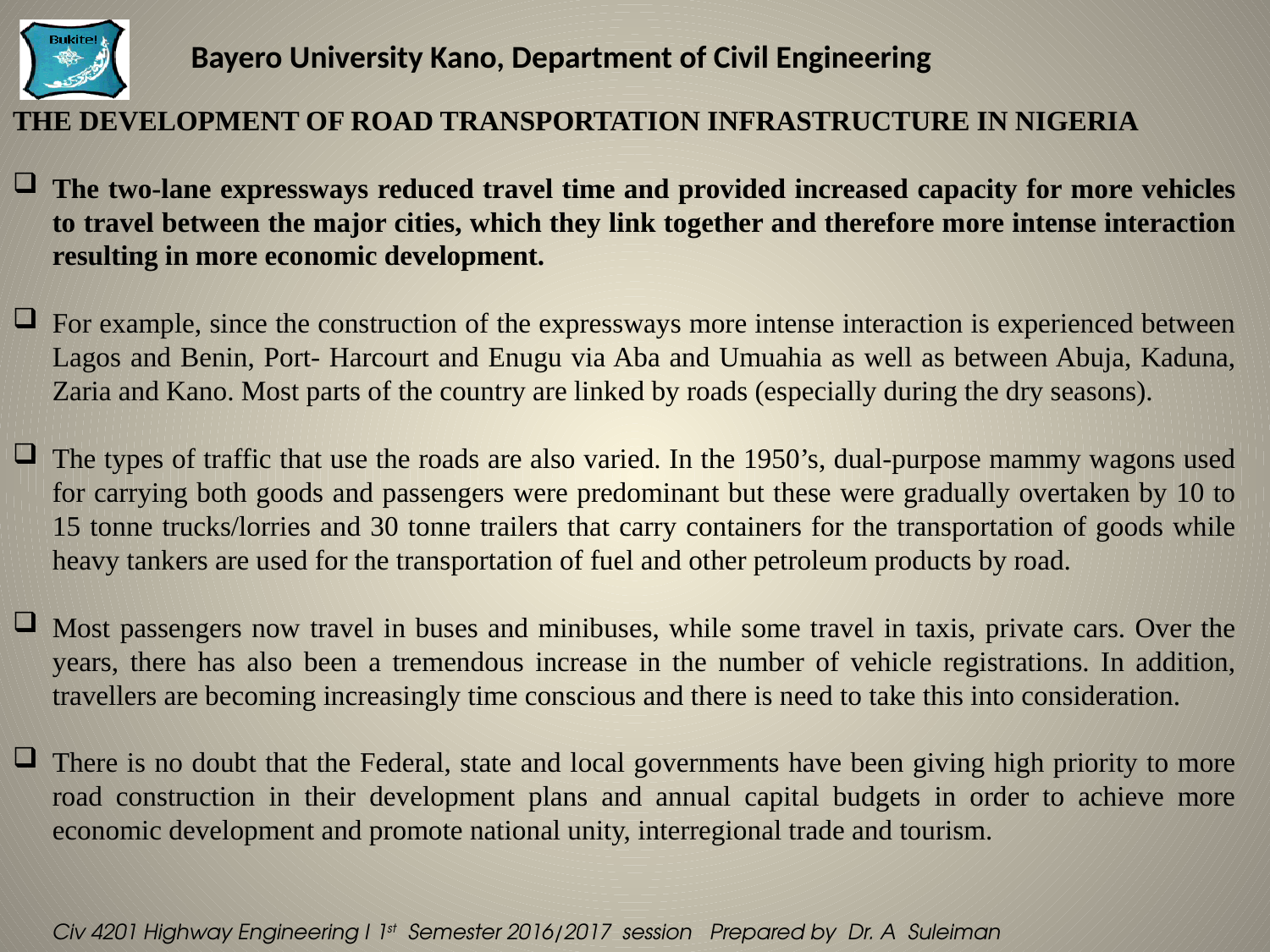

THE DEVELOPMENT OF ROAD TRANSPORTATION INFRASTRUCTURE IN NIGERIA

The two-lane expressways reduced travel time and provided increased capacity for more vehicles to travel between the major cities, which they link together and therefore more intense interaction resulting in more economic development.

For example, since the construction of the expressways more intense interaction is experienced between Lagos and Benin, Port- Harcourt and Enugu via Aba and Umuahia as well as between Abuja, Kaduna, Zaria and Kano. Most parts of the country are linked by roads (especially during the dry seasons).

The types of traffic that use the roads are also varied. In the 1950’s, dual-purpose mammy wagons used for carrying both goods and passengers were predominant but these were gradually overtaken by 10 to 15 tonne trucks/lorries and 30 tonne trailers that carry containers for the transportation of goods while heavy tankers are used for the transportation of fuel and other petroleum products by road.

Most passengers now travel in buses and minibuses, while some travel in taxis, private cars. Over the years, there has also been a tremendous increase in the number of vehicle registrations. In addition, travellers are becoming increasingly time conscious and there is need to take this into consideration.

There is no doubt that the Federal, state and local governments have been giving high priority to more road construction in their development plans and annual capital budgets in order to achieve more economic development and promote national unity, interregional trade and tourism.